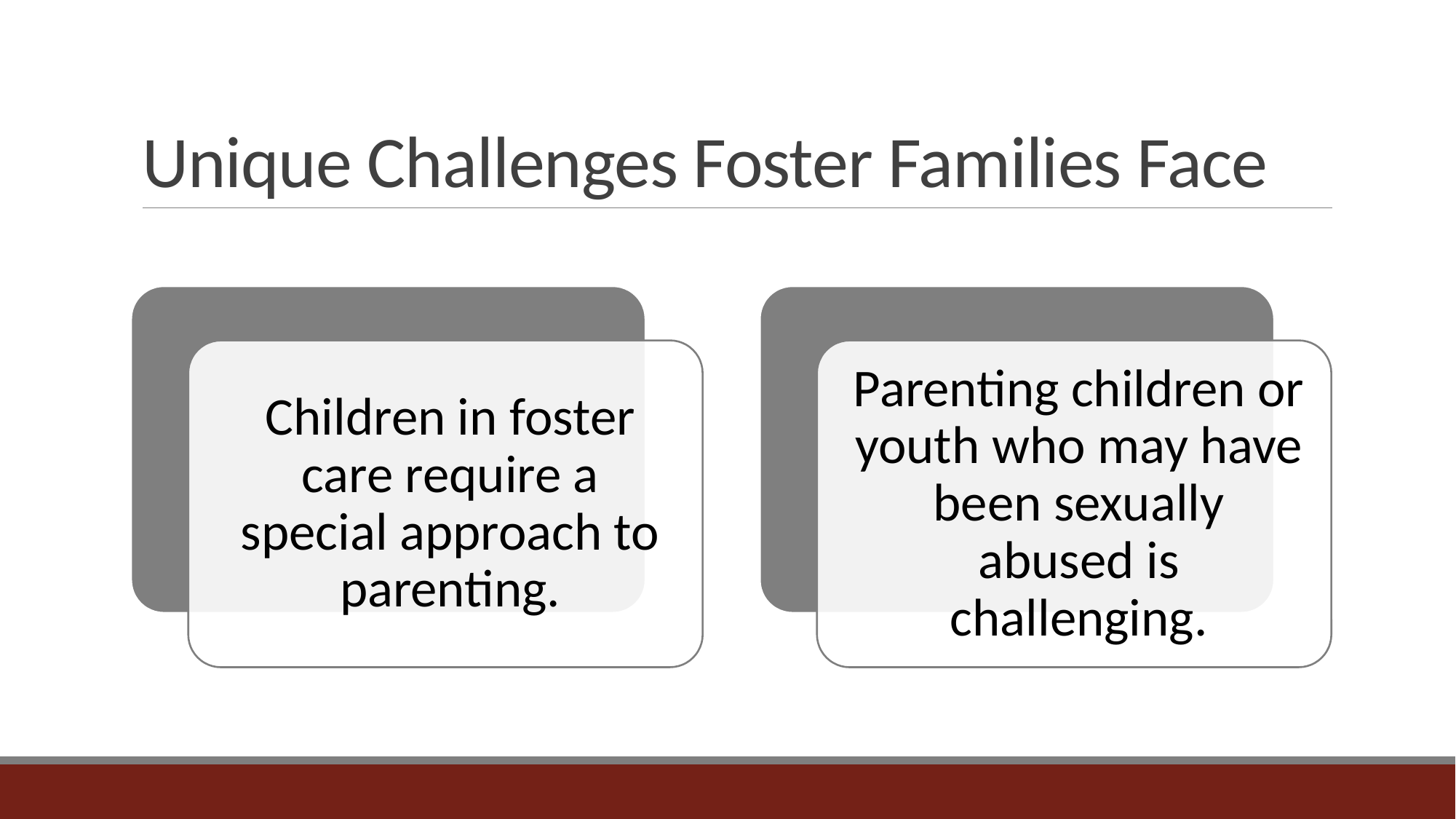

# Unique Challenges Foster Families Face
Children in foster care require a special approach to parenting.
Parenting children or youth who may have been sexually abused is challenging.